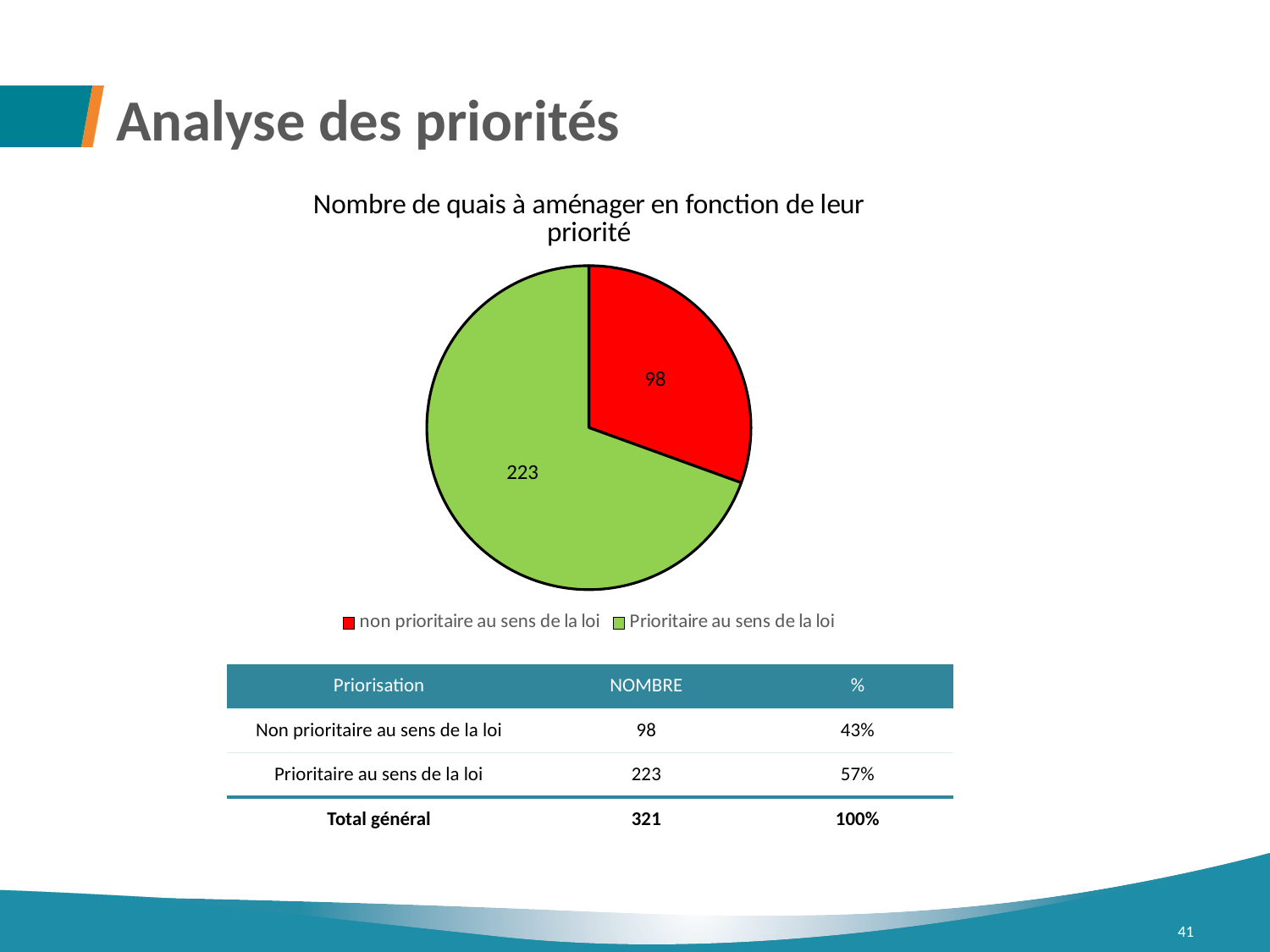

# Analyse des priorités

### Chart: Nombre de quais à aménager en fonction de leur priorité

| Category |  |
|---|---|
| non prioritaire au sens de la loi | 98.0 |
| Prioritaire au sens de la loi | 223.0 |
| Priorisation | NOMBRE | % |
| --- | --- | --- |
| Non prioritaire au sens de la loi | 98 | 43% |
| Prioritaire au sens de la loi | 223 | 57% |
| Total général | 321 | 100% |
41